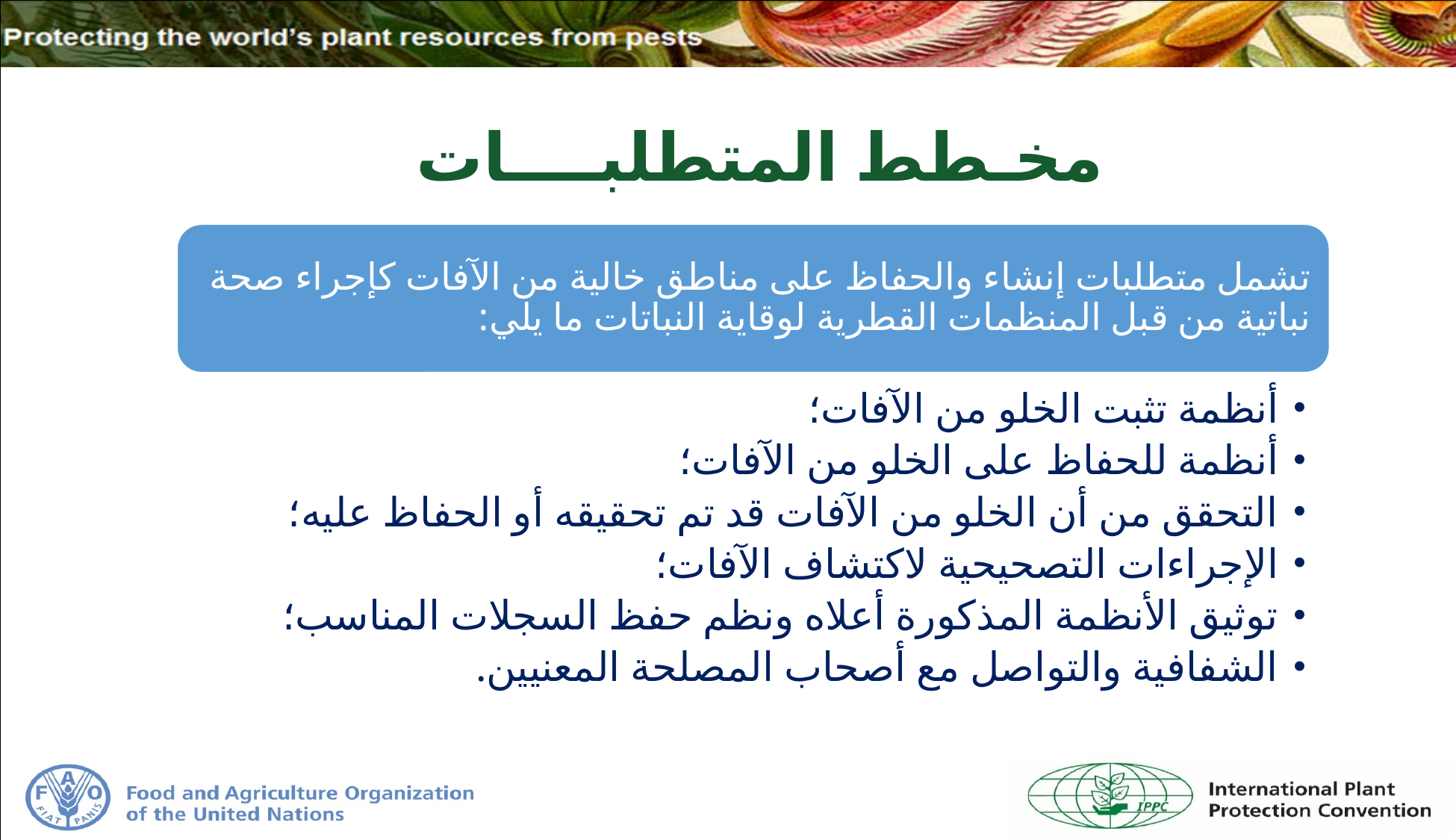

مخـطط المتطلبــــات
تشمل متطلبات إنشاء والحفاظ على مناطق خالية من الآفات كإجراء صحة نباتية من قبل المنظمات القطرية لوقاية النباتات ما يلي:
أنظمة تثبت الخلو من الآفات؛
أنظمة للحفاظ على الخلو من الآفات؛
التحقق من أن الخلو من الآفات قد تم تحقيقه أو الحفاظ عليه؛
الإجراءات التصحيحية لاكتشاف الآفات؛
توثيق الأنظمة المذكورة أعلاه ونظم حفظ السجلات المناسب؛
الشفافية والتواصل مع أصحاب المصلحة المعنيين.